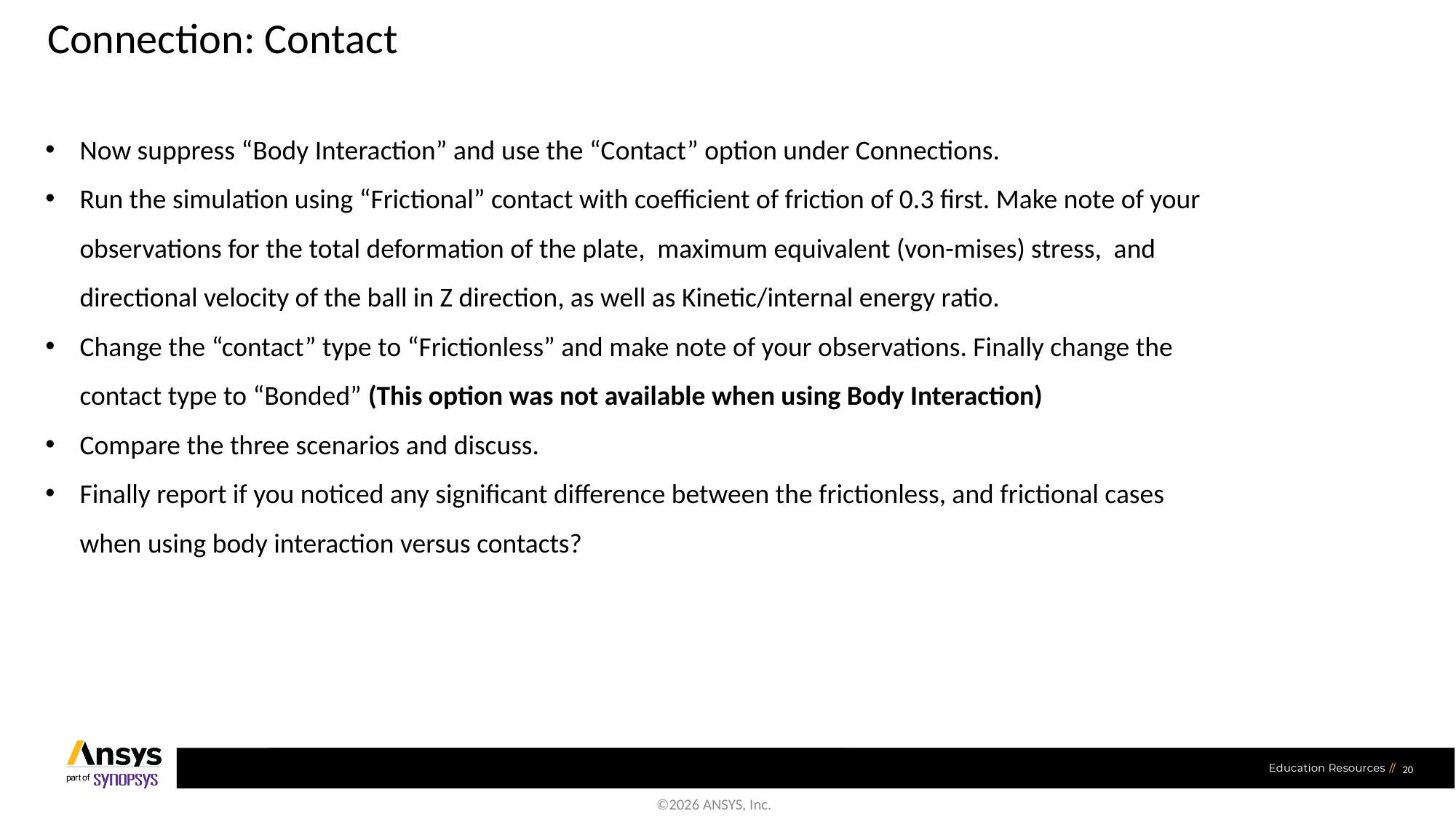

# Connection: Contact
Now suppress “Body Interaction” and use the “Contact” option under Connections.
Run the simulation using “Frictional” contact with coefficient of friction of 0.3 first. Make note of your observations for the total deformation of the plate,  maximum equivalent (von-mises) stress,  and directional velocity of the ball in Z direction, as well as Kinetic/internal energy ratio.
Change the “contact” type to “Frictionless” and make note of your observations. Finally change the contact type to “Bonded” (This option was not available when using Body Interaction)
Compare the three scenarios and discuss.
Finally report if you noticed any significant difference between the frictionless, and frictional cases when using body interaction versus contacts?
20